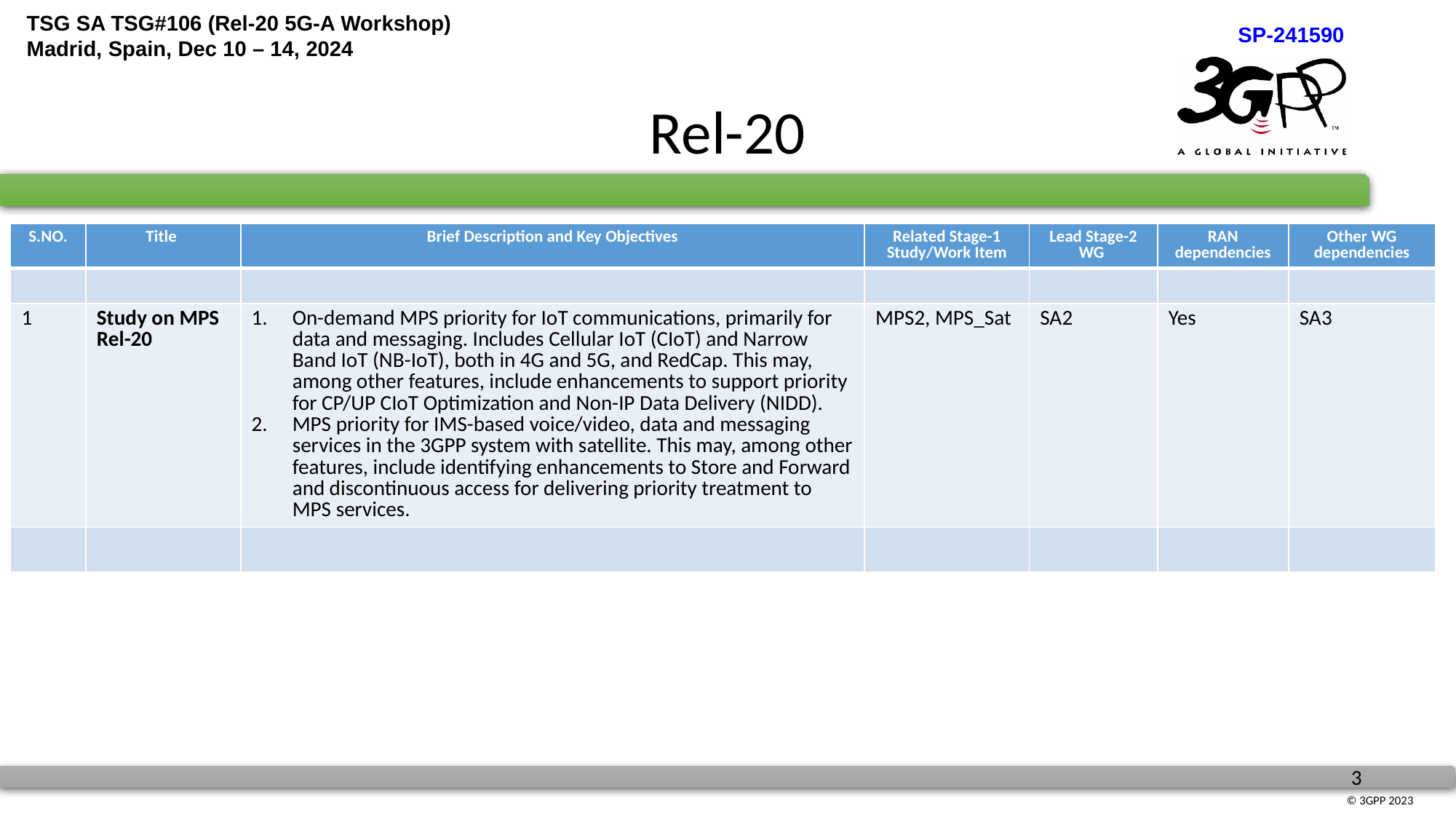

# Rel-20
| S.NO. | Title | Brief Description and Key Objectives | Related Stage-1 Study/Work Item | Lead Stage-2 WG | RAN dependencies | Other WG dependencies |
| --- | --- | --- | --- | --- | --- | --- |
|  |  |  |  |  |  |  |
| 1 | Study on MPS Rel-20 | On-demand MPS priority for IoT communications, primarily for data and messaging. Includes Cellular IoT (CIoT) and Narrow Band IoT (NB-IoT), both in 4G and 5G, and RedCap. This may, among other features, include enhancements to support priority for CP/UP CIoT Optimization and Non-IP Data Delivery (NIDD). MPS priority for IMS-based voice/video, data and messaging services in the 3GPP system with satellite. This may, among other features, include identifying enhancements to Store and Forward and discontinuous access for delivering priority treatment to MPS services. | MPS2, MPS\_Sat | SA2 | Yes | SA3 |
|  |  |  |  |  |  |  |